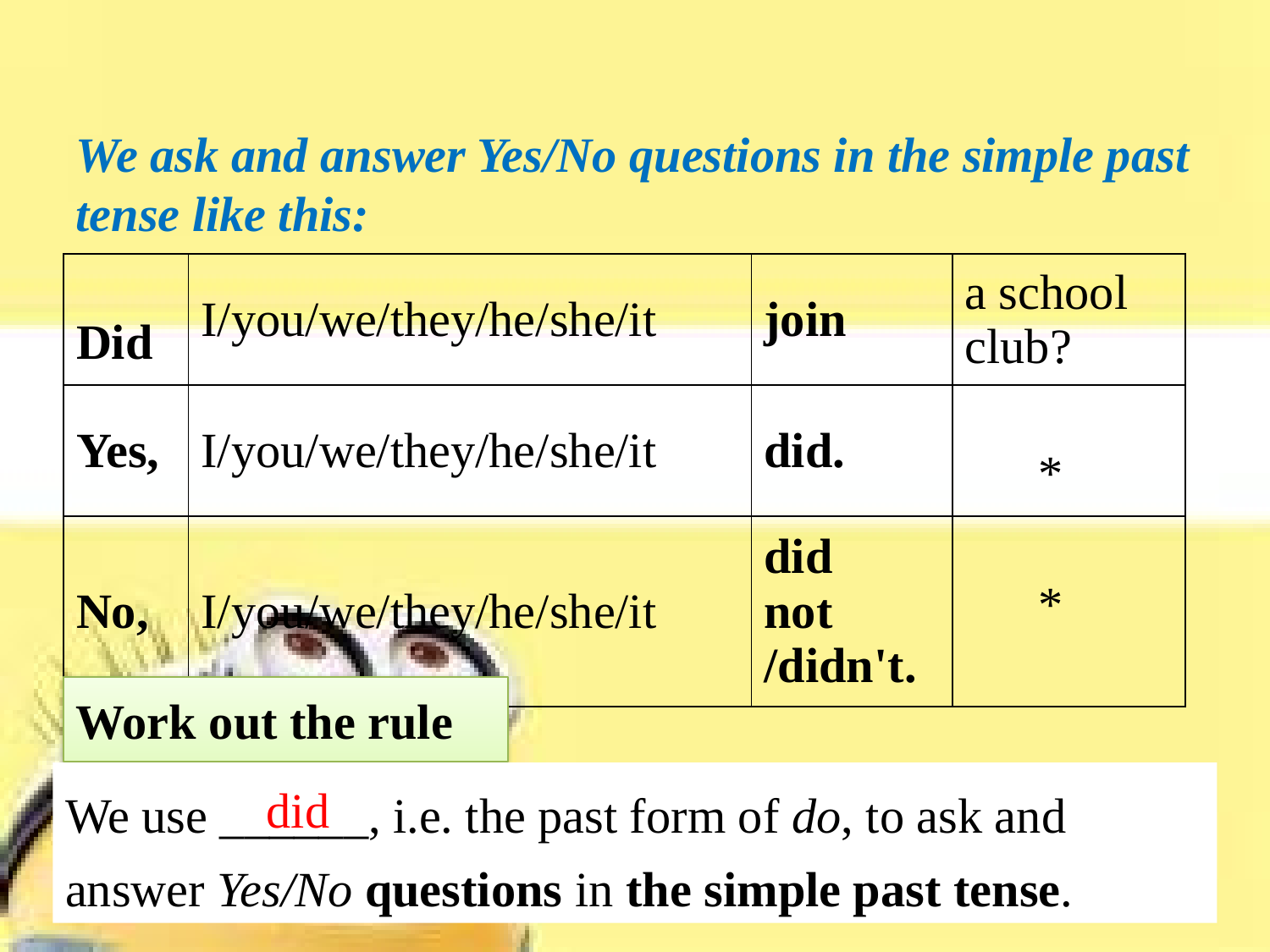

We ask and answer Yes/No questions in the simple past tense like this:
| Did | I/you/we/they/he/she/it | join | a school club? |
| --- | --- | --- | --- |
| Yes, | I/you/we/they/he/she/it | did. | \* |
| No, | I/you/we/they/he/she/it | did not /didn't. | \* |

Work out the rule
We use ______, i.e. the past form of do, to ask and answer Yes/No questions in the simple past tense.
did